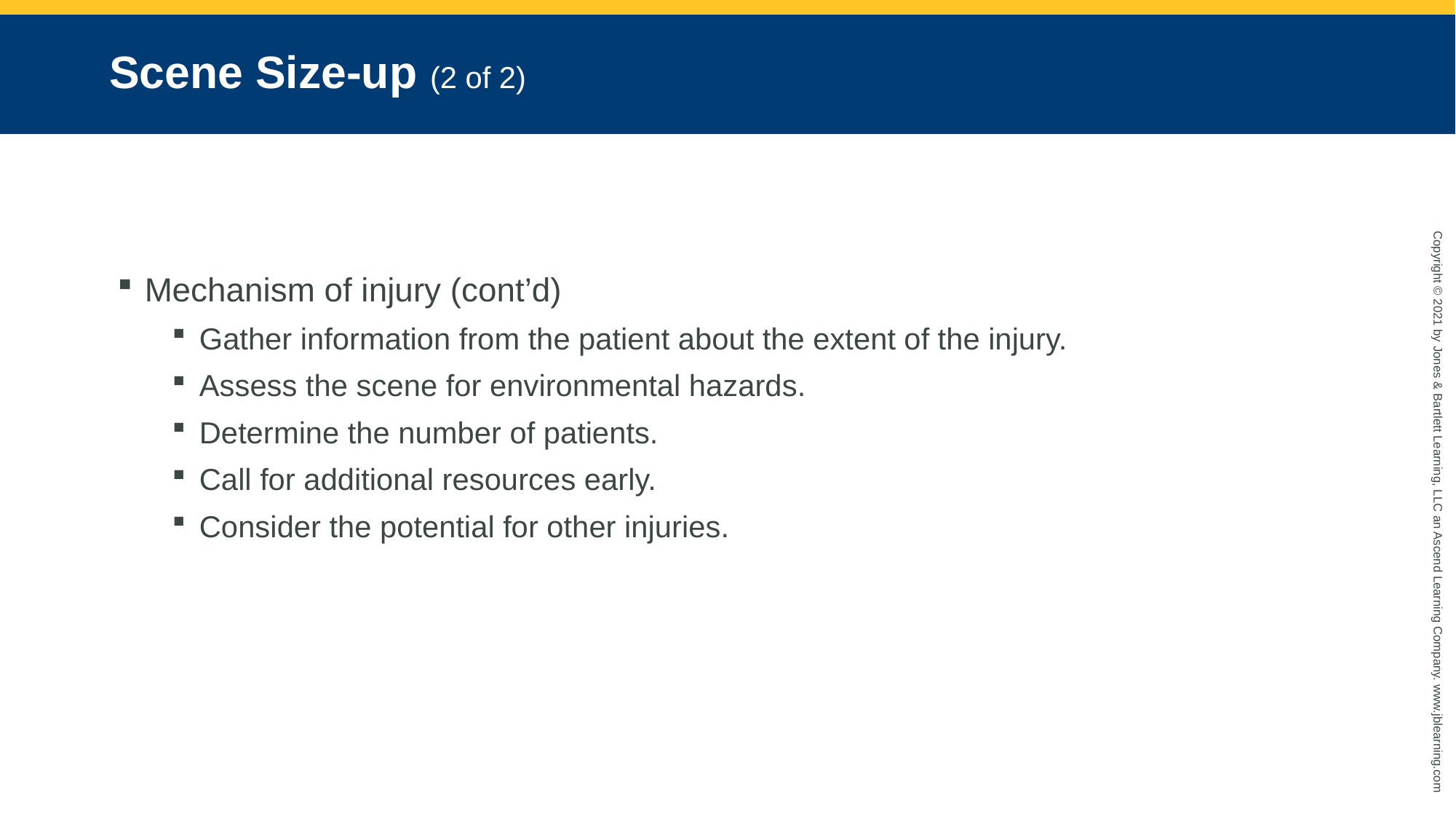

# Scene Size-up (2 of 2)
Mechanism of injury (cont’d)
Gather information from the patient about the extent of the injury.
Assess the scene for environmental hazards.
Determine the number of patients.
Call for additional resources early.
Consider the potential for other injuries.